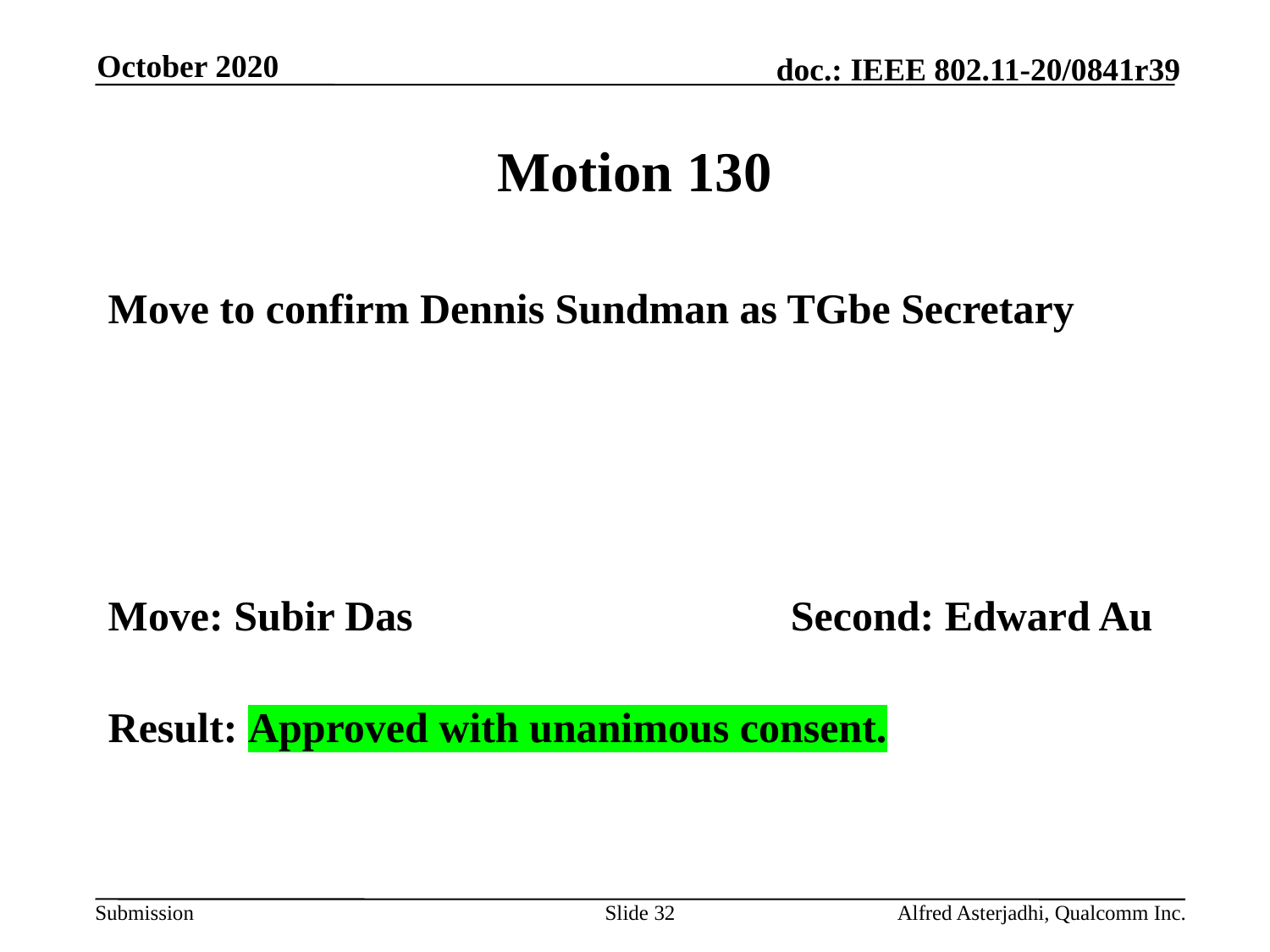

October 2020
# Motion 130
Move to confirm Dennis Sundman as TGbe Secretary

Move: Subir Das			Second: Edward Au
Result: Approved with unanimous consent.

Slide 32
Alfred Asterjadhi, Qualcomm Inc.